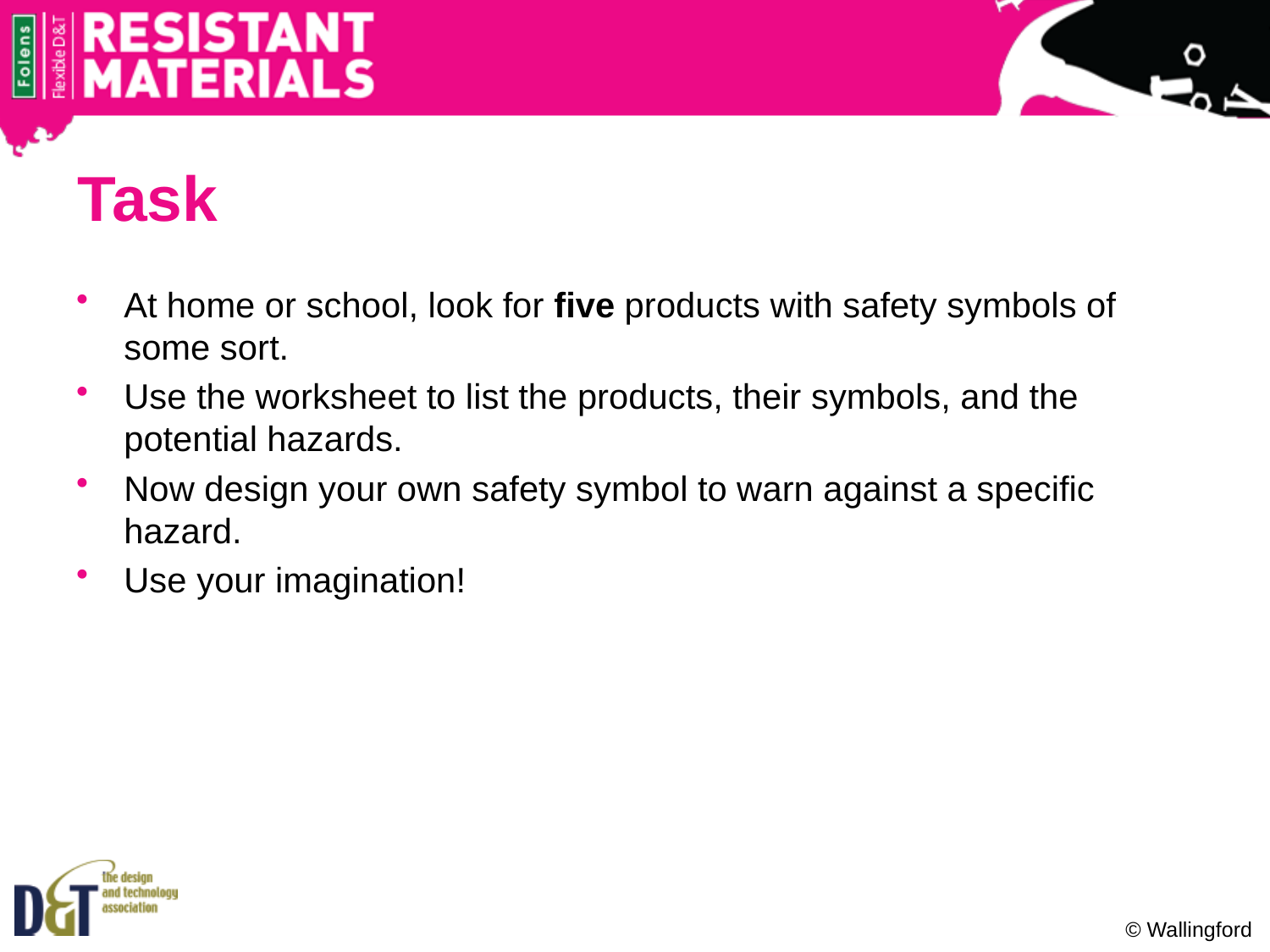

# Task
At home or school, look for five products with safety symbols of some sort.
Use the worksheet to list the products, their symbols, and the potential hazards.
Now design your own safety symbol to warn against a specific hazard.
Use your imagination!

© Wallingford